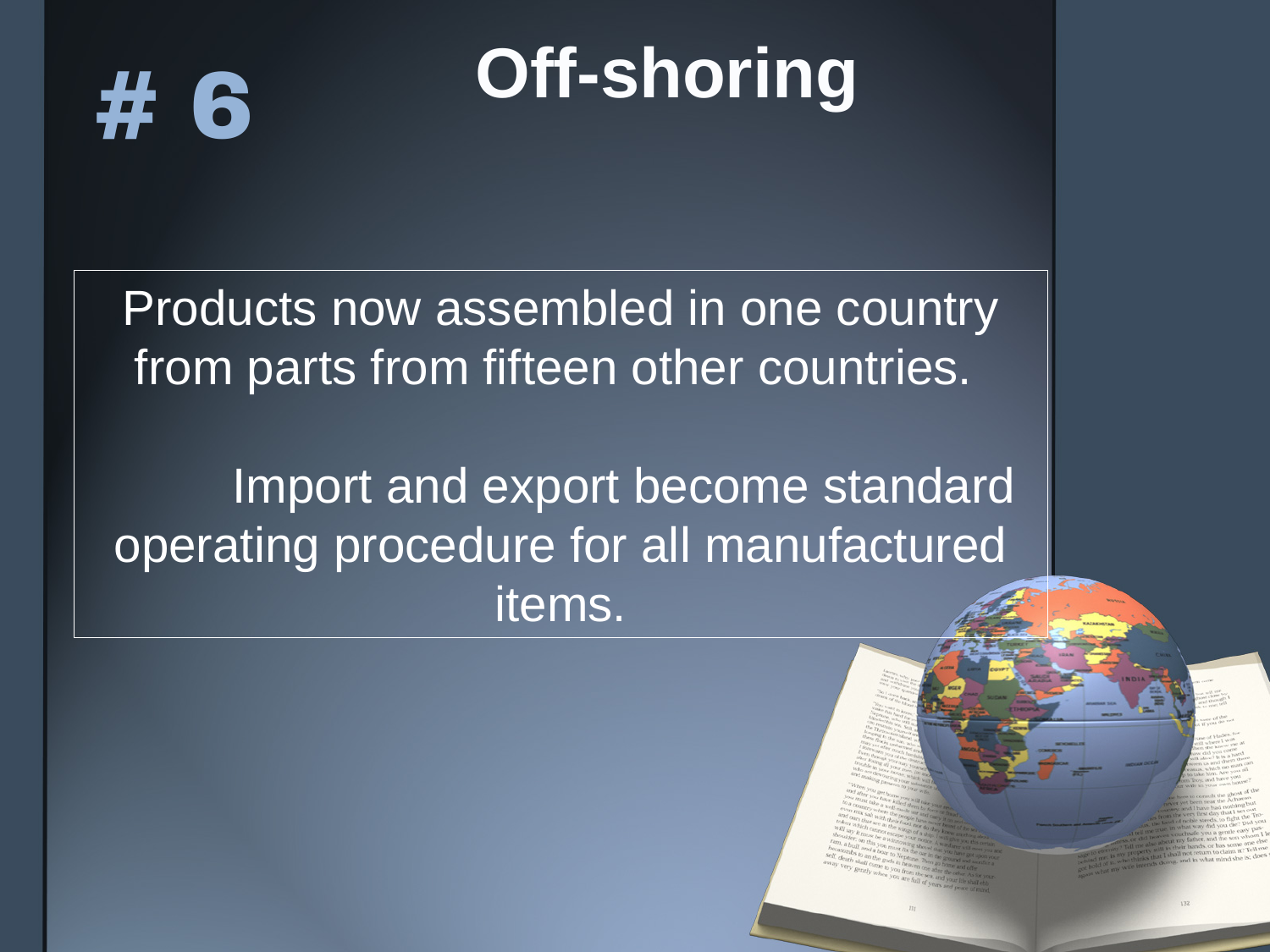

# # 6
Off-shoring
Products now assembled in one country from parts from fifteen other countries.

	Import and export become standard operating procedure for all manufactured items.